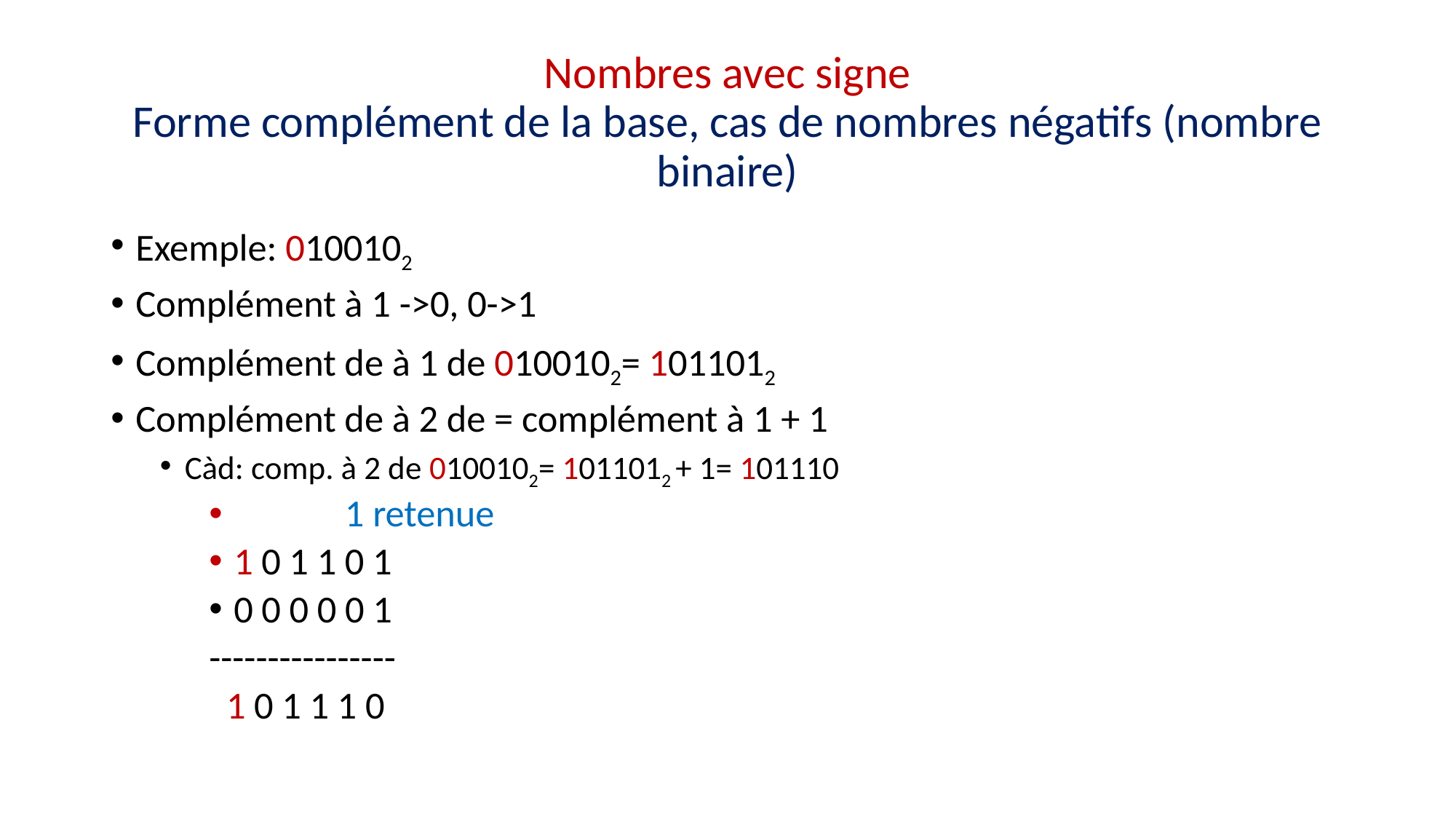

# Nombres avec signe Forme complément de la base, cas de nombres négatifs (nombre binaire)
Exemple: 0100102
Complément à 1 ->0, 0->1
Complément de à 1 de 0100102= 1011012
Complément de à 2 de = complément à 1 + 1
Càd: comp. à 2 de 0100102= 1011012 + 1= 101110
             1 retenue
1 0 1 1 0 1
0 0 0 0 0 1
----------------
  1 0 1 1 1 0